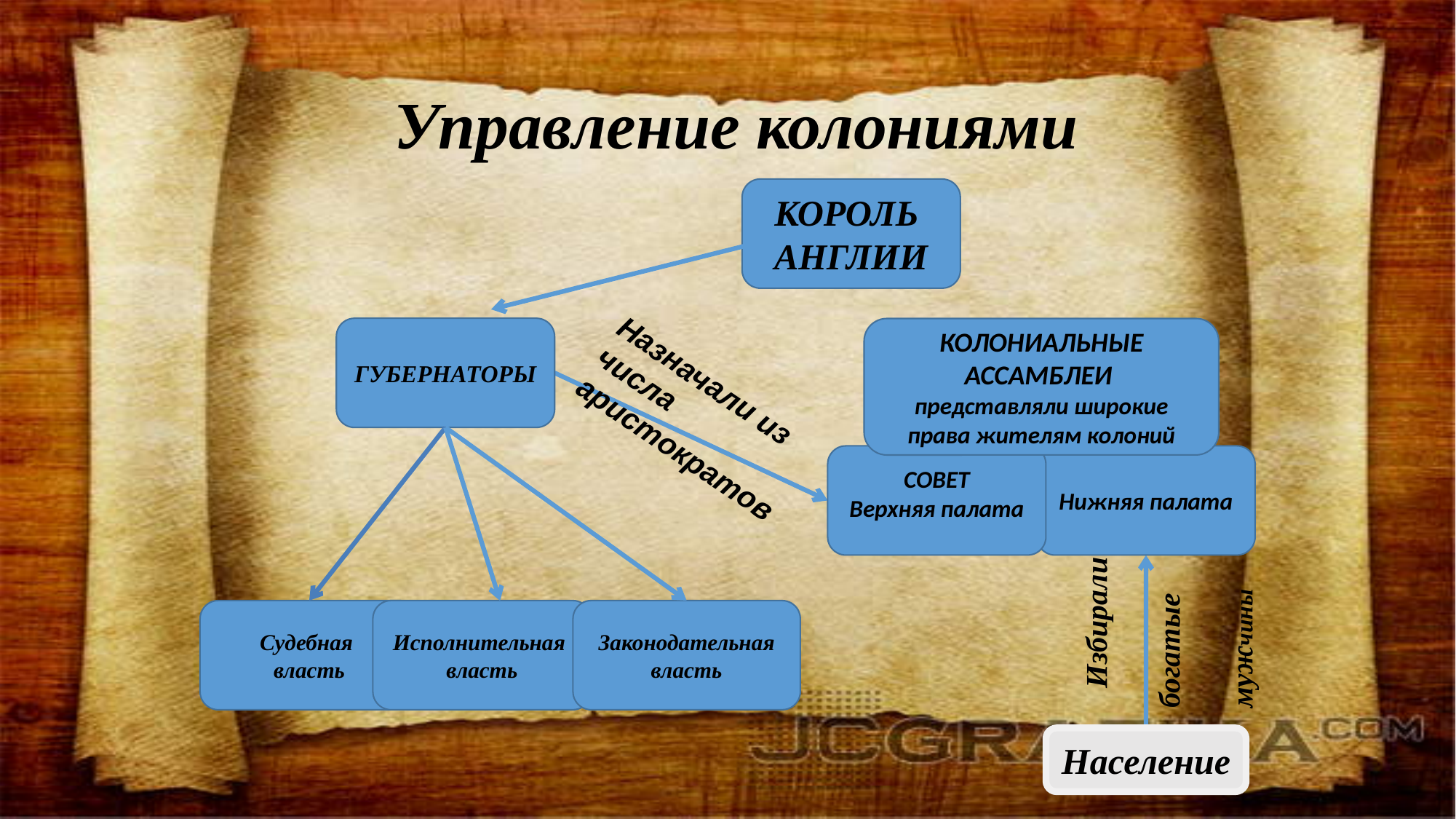

# Управление колониями
КОРОЛЬ
АНГЛИИ
ГУБЕРНАТОРЫ
КОЛОНИАЛЬНЫЕ АССАМБЛЕИ
представляли широкие права жителям колоний
Назначали из числа аристократов

СОВЕТ
Верхняя палата

Нижняя палата

   Избирали            богатые            мужчины
Судебная
власть
Исполнительная  власть
Законодательная власть
Население